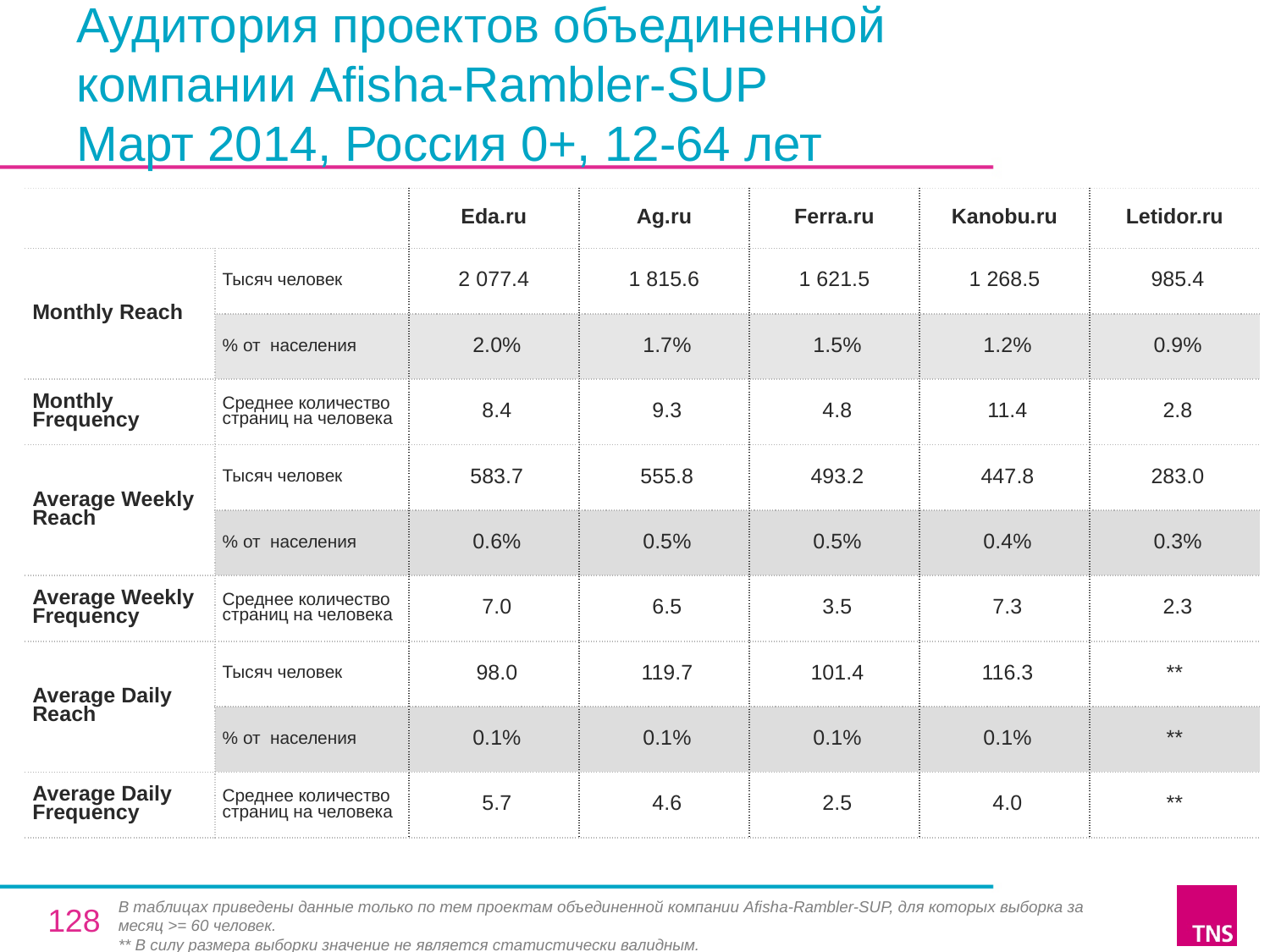

# Аудитория проектов объединенной
компании Afisha-Rambler-SUP
Март 2014, Россия 0+, 12-64 лет
|  |  | Eda.ru | Ag.ru | Ferra.ru | Kanobu.ru | Letidor.ru |
| --- | --- | --- | --- | --- | --- | --- |
| Monthly Reach | Тысяч человек | 2 077.4 | 1 815.6 | 1 621.5 | 1 268.5 | 985.4 |
|  | % от населения | 2.0% | 1.7% | 1.5% | 1.2% | 0.9% |
| Monthly Frequency | Среднее количество страниц на человека | 8.4 | 9.3 | 4.8 | 11.4 | 2.8 |
| Average Weekly Reach | Тысяч человек | 583.7 | 555.8 | 493.2 | 447.8 | 283.0 |
|  | % от населения | 0.6% | 0.5% | 0.5% | 0.4% | 0.3% |
| Average Weekly Frequency | Среднее количество страниц на человека | 7.0 | 6.5 | 3.5 | 7.3 | 2.3 |
| Average Daily Reach | Тысяч человек | 98.0 | 119.7 | 101.4 | 116.3 | \*\* |
|  | % от населения | 0.1% | 0.1% | 0.1% | 0.1% | \*\* |
| Average Daily Frequency | Среднее количество страниц на человека | 5.7 | 4.6 | 2.5 | 4.0 | \*\* |
В таблицах приведены данные только по тем проектам объединенной компании Afisha-Rambler-SUP, для которых выборка за месяц >= 60 человек.
** В силу размера выборки значение не является статистически валидным.
128